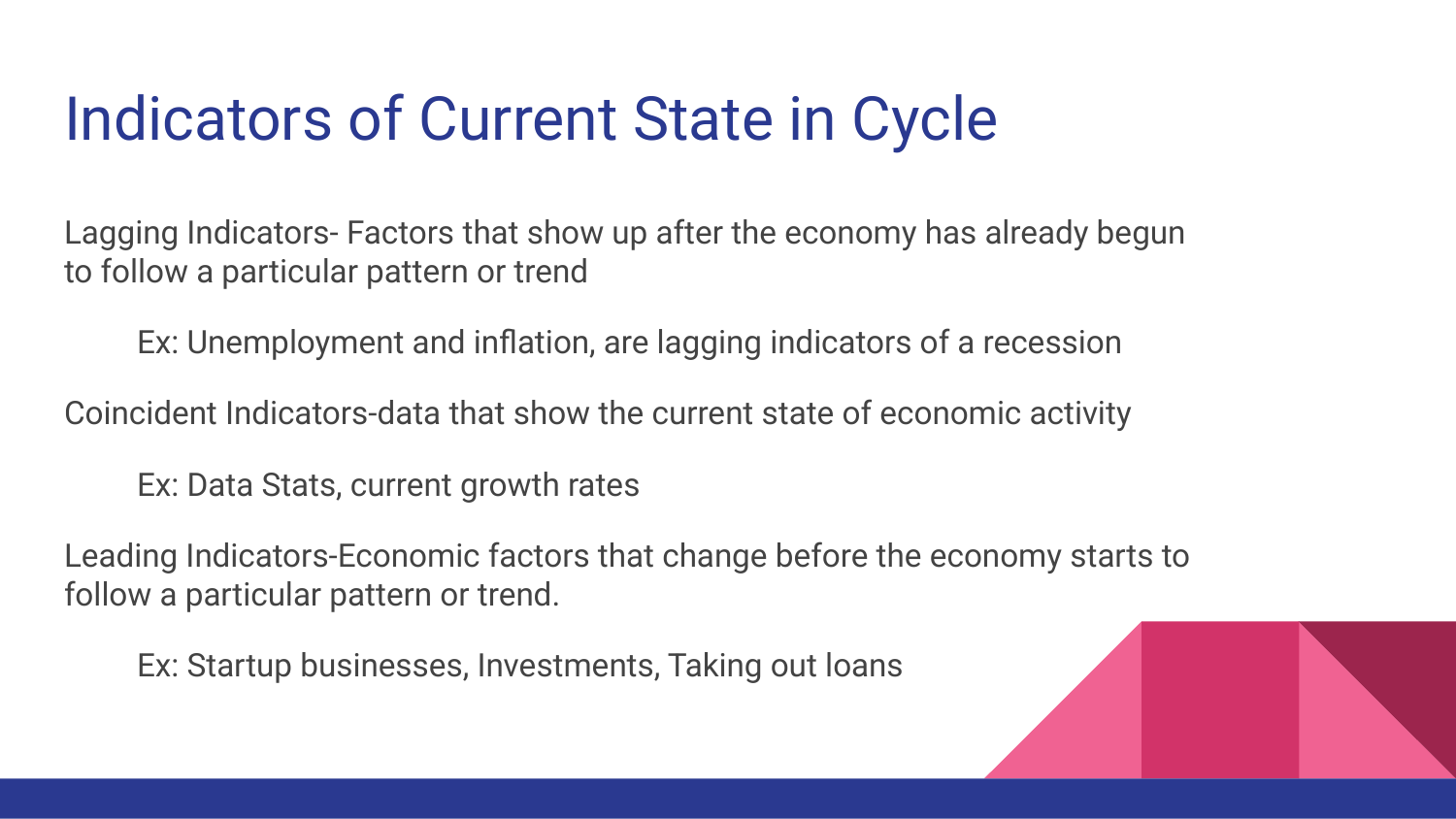

# Indicators of Current State in Cycle
Lagging Indicators- Factors that show up after the economy has already begun to follow a particular pattern or trend
Ex: Unemployment and inflation, are lagging indicators of a recession
Coincident Indicators-data that show the current state of economic activity
Ex: Data Stats, current growth rates
Leading Indicators-Economic factors that change before the economy starts to follow a particular pattern or trend.
Ex: Startup businesses, Investments, Taking out loans